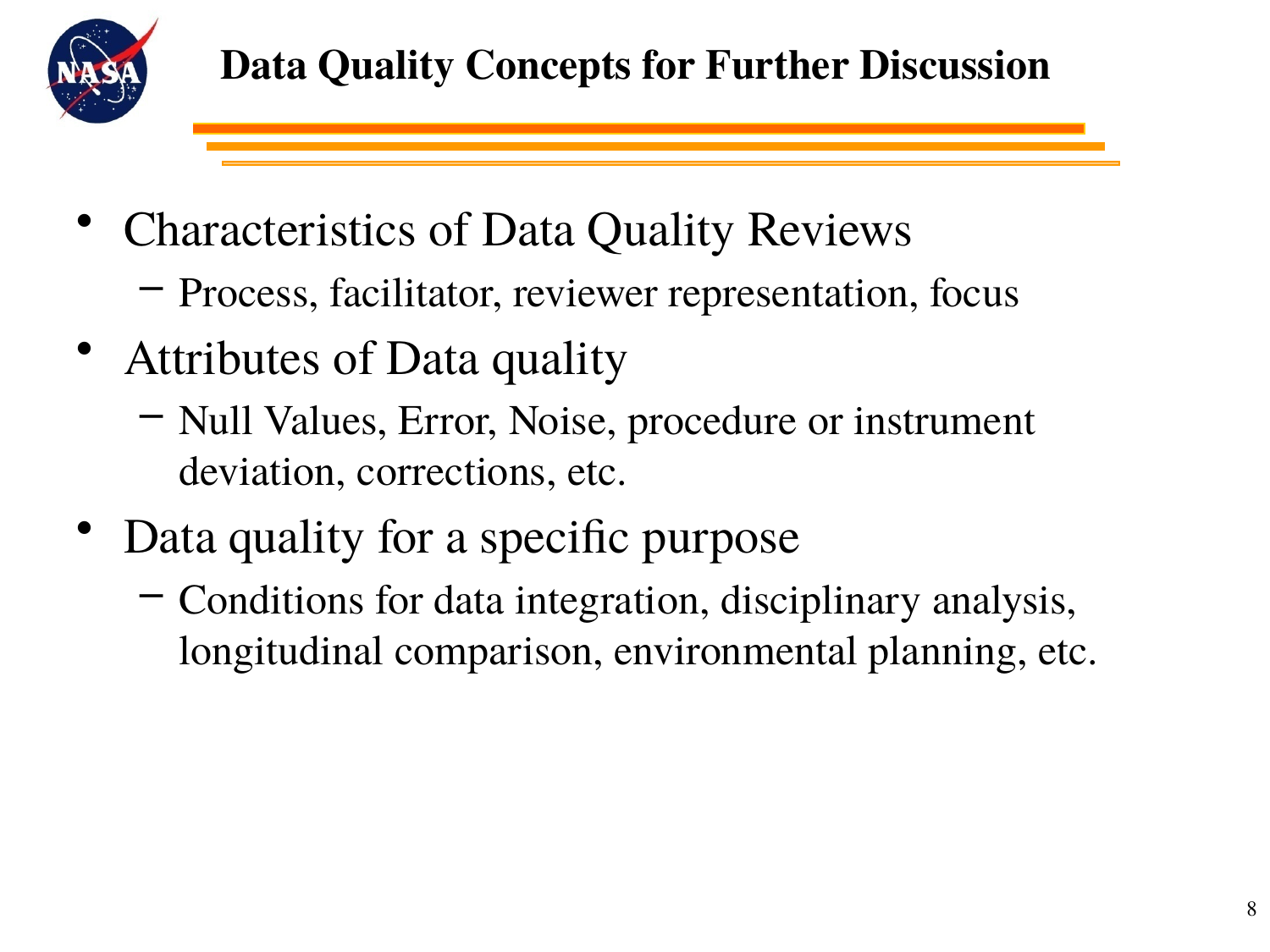

# Data Quality Concepts for Further Discussion
Characteristics of Data Quality Reviews
Process, facilitator, reviewer representation, focus
Attributes of Data quality
Null Values, Error, Noise, procedure or instrument deviation, corrections, etc.
Data quality for a specific purpose
Conditions for data integration, disciplinary analysis, longitudinal comparison, environmental planning, etc.
8